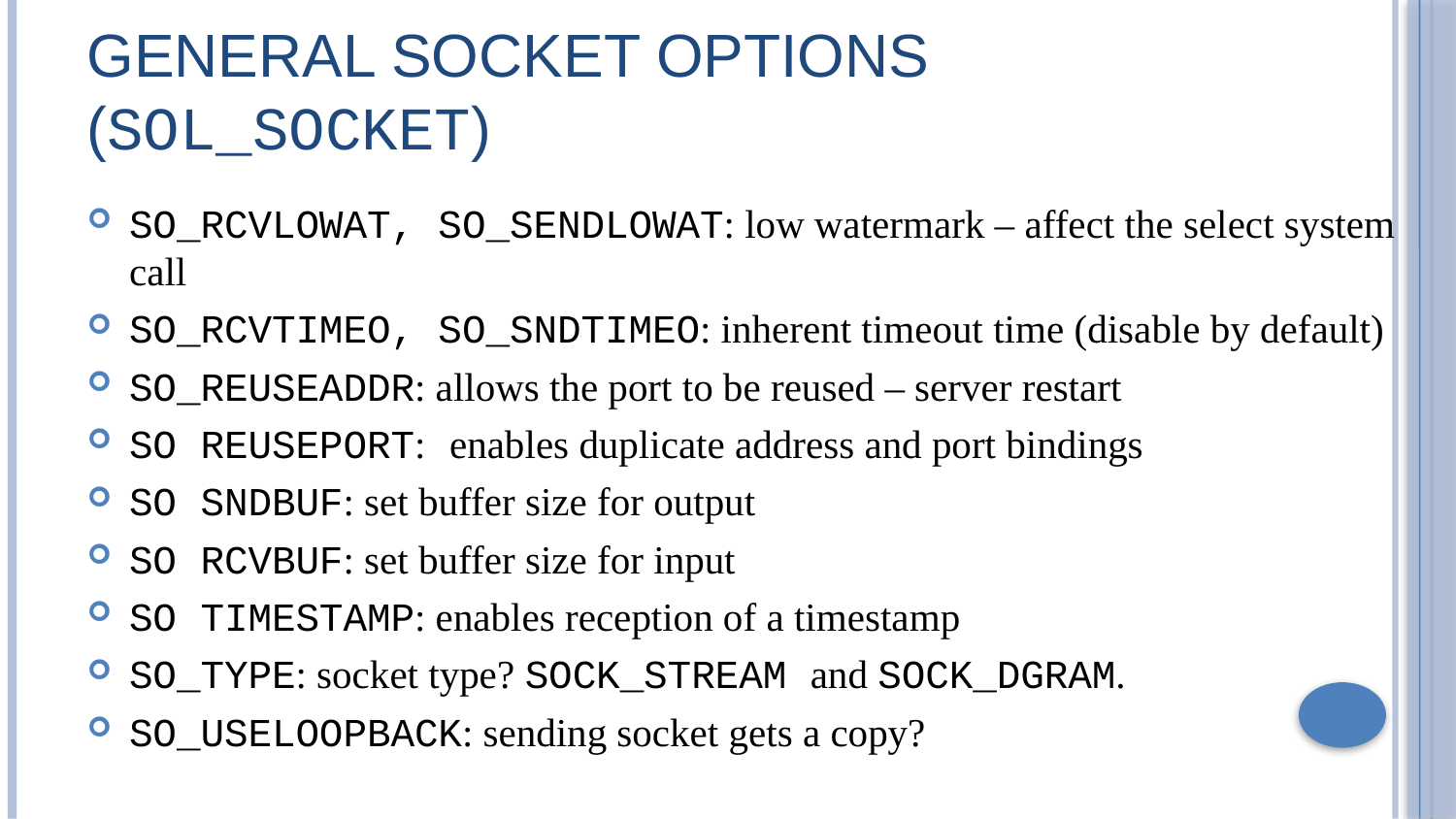

# General Socket Options (SOL_SOCKET)
SO_RCVLOWAT, SO_SENDLOWAT: low watermark – affect the select system call
SO_RCVTIMEO, SO_SNDTIMEO: inherent timeout time (disable by default)
SO_REUSEADDR: allows the port to be reused – server restart
SO REUSEPORT: enables duplicate address and port bindings
SO SNDBUF: set buffer size for output
SO RCVBUF: set buffer size for input
SO TIMESTAMP: enables reception of a timestamp
SO_TYPE: socket type? SOCK_STREAM and SOCK_DGRAM.
SO_USELOOPBACK: sending socket gets a copy?